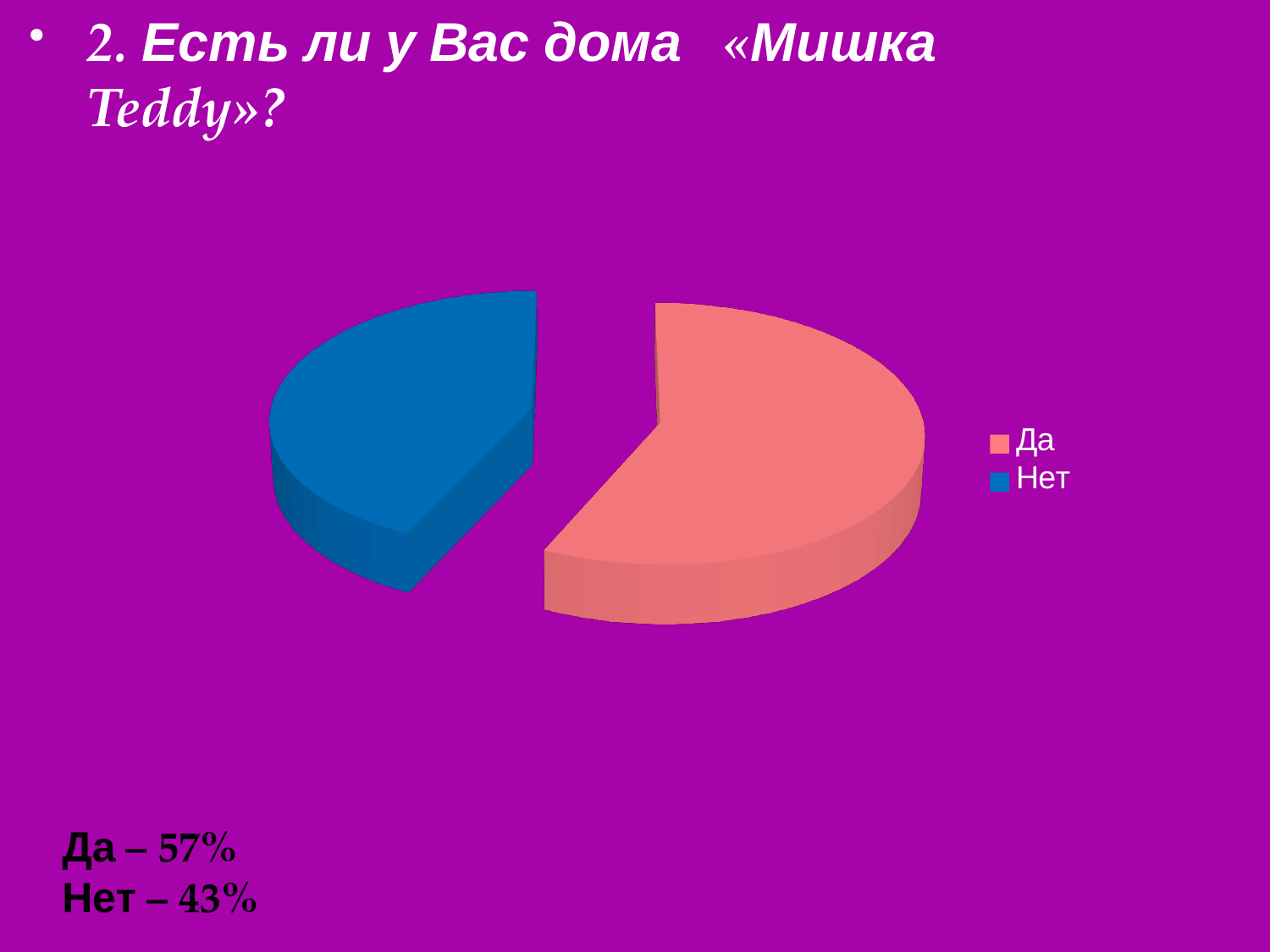

2. Есть ли у Вас дома   «Мишка Teddy»?

[unsupported chart]

Да – 57%
Нет – 43%